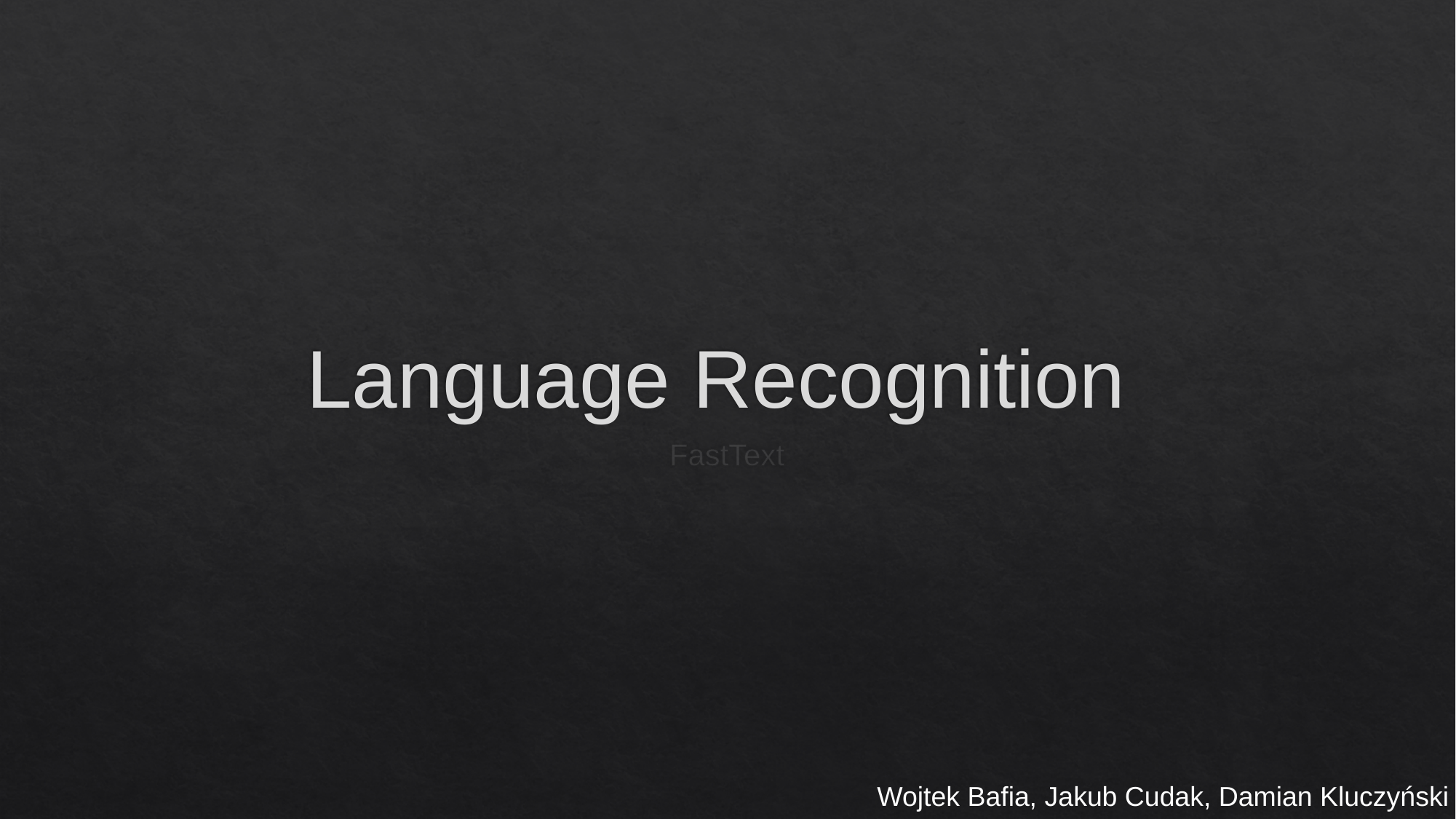

# Language Recognition
FastText
Wojtek Bafia, Jakub Cudak, Damian Kluczyński